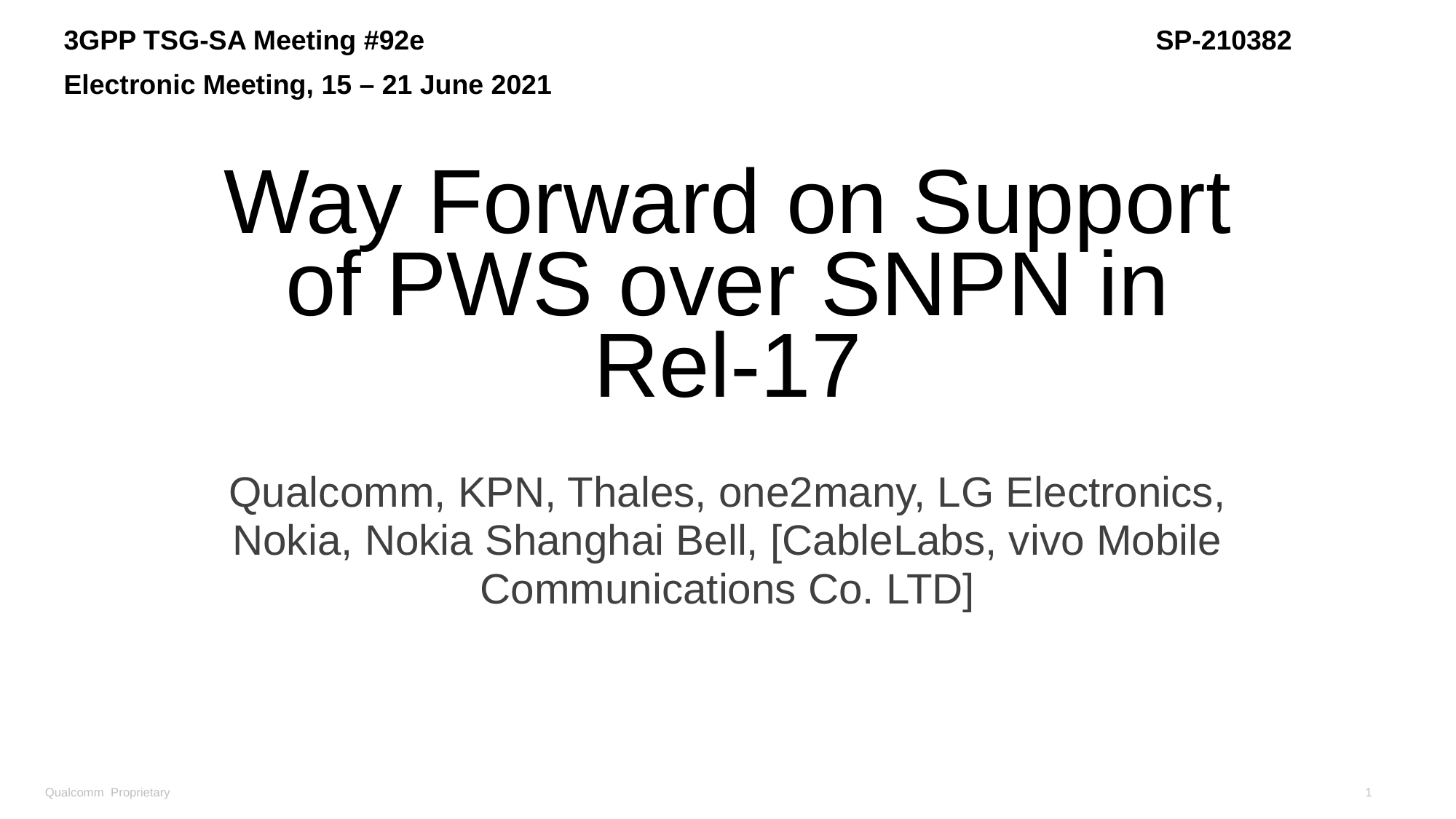

3GPP TSG-SA Meeting #92e					SP-210382
Electronic Meeting, 15 – 21 June 2021
# Way Forward on Support of PWS over SNPN in Rel-17
Qualcomm, KPN, Thales, one2many, LG Electronics, Nokia, Nokia Shanghai Bell, [CableLabs, vivo Mobile Communications Co. LTD]